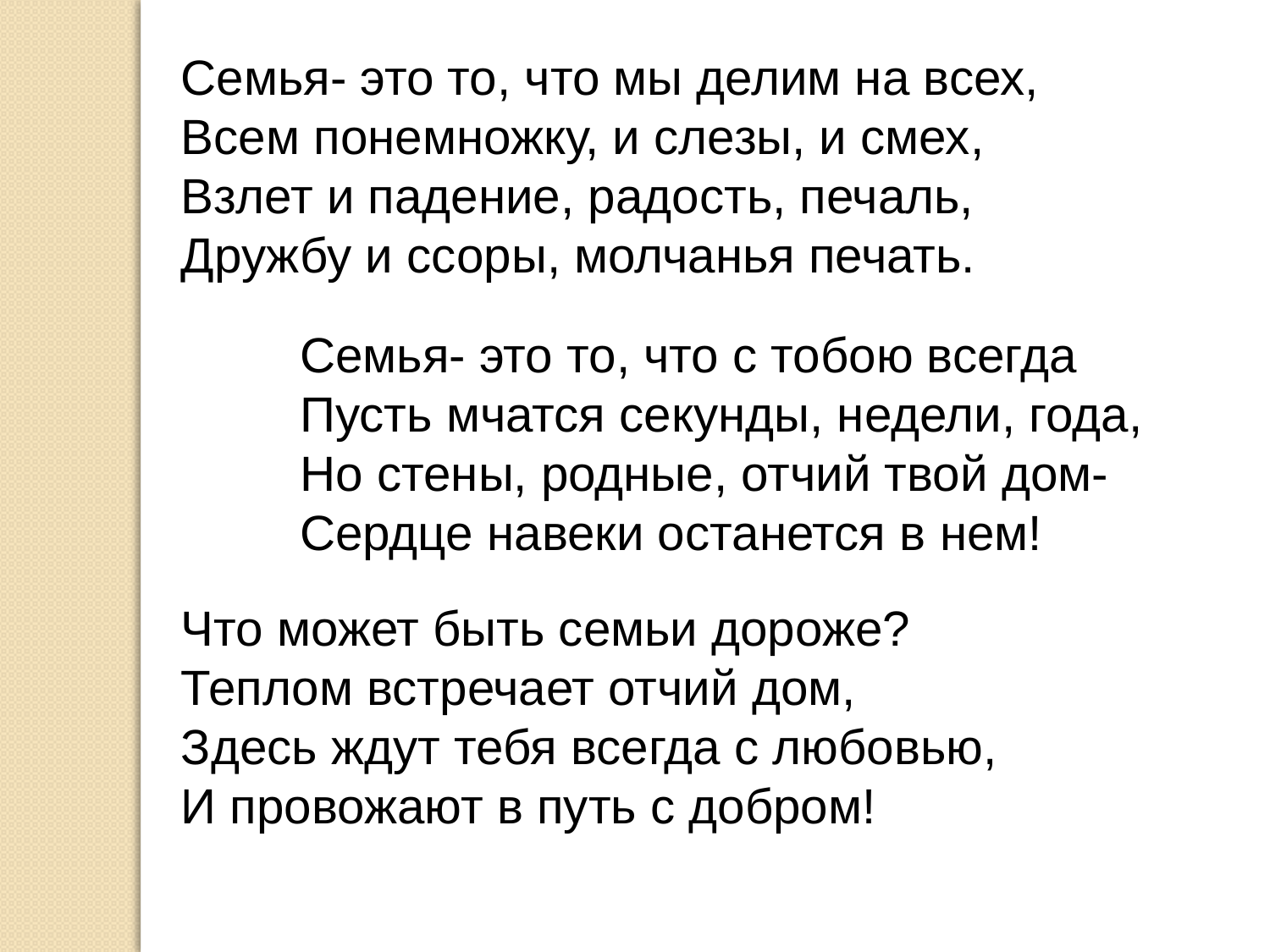

Семья- это то, что мы делим на всех,
Всем понемножку, и слезы, и смех,
Взлет и падение, радость, печаль,
Дружбу и ссоры, молчанья печать.
Семья- это то, что с тобою всегда
Пусть мчатся секунды, недели, года,
Но стены, родные, отчий твой дом-
Сердце навеки останется в нем!
Что может быть семьи дороже?
Теплом встречает отчий дом,
Здесь ждут тебя всегда с любовью,
И провожают в путь с добром!